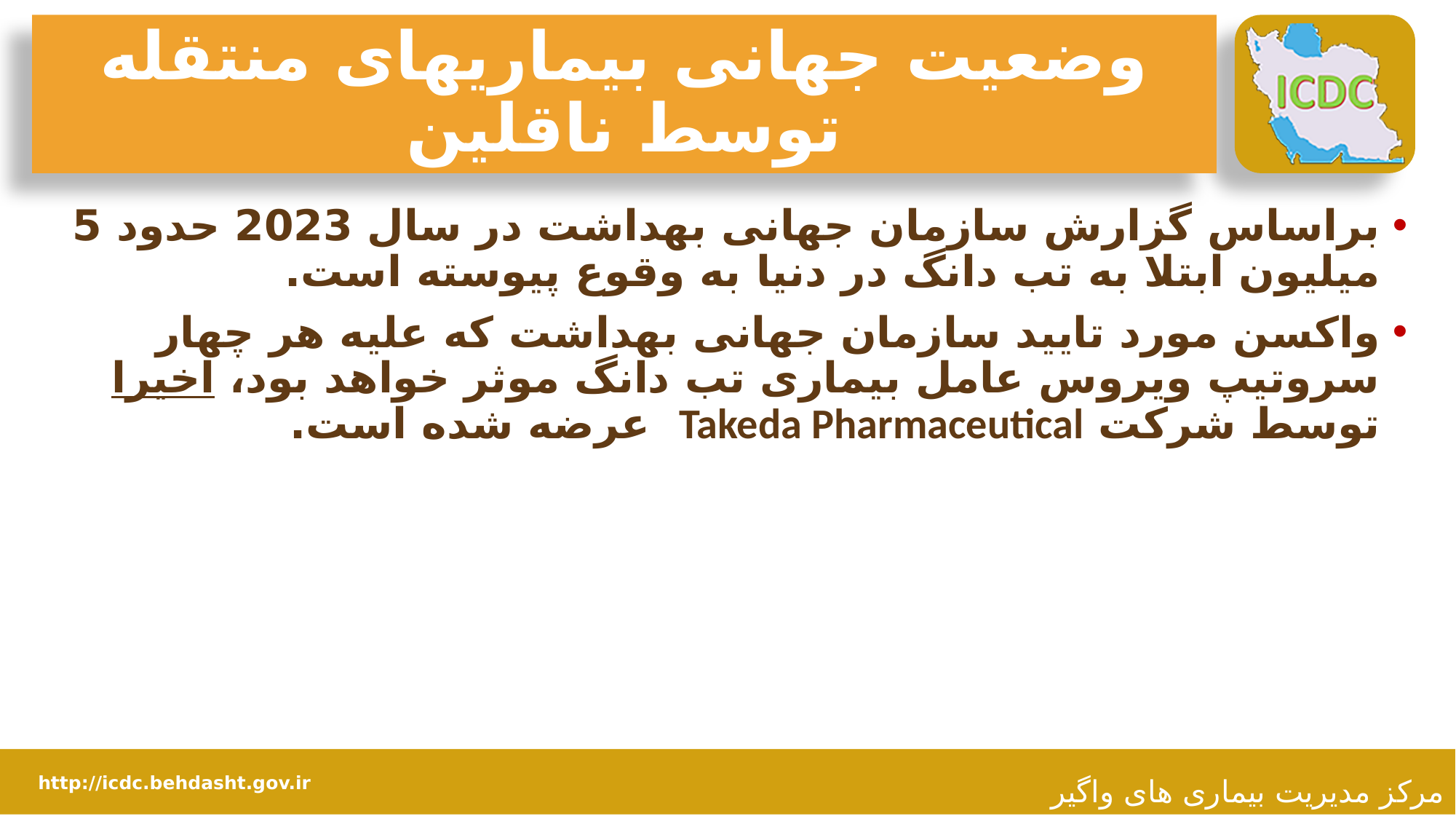

# وضعیت جهانی بیماریهای منتقله توسط ناقلین
براساس گزارش سازمان جهانی بهداشت در سال 2023 حدود 5 میلیون ابتلا به تب دانگ در دنیا به وقوع پیوسته است.
واکسن مورد تایید سازمان جهانی بهداشت که علیه هر چهار سروتیپ ویروس عامل بیماری تب دانگ موثر خواهد بود، اخیرا توسط شرکت Takeda Pharmaceutical  عرضه شده است.